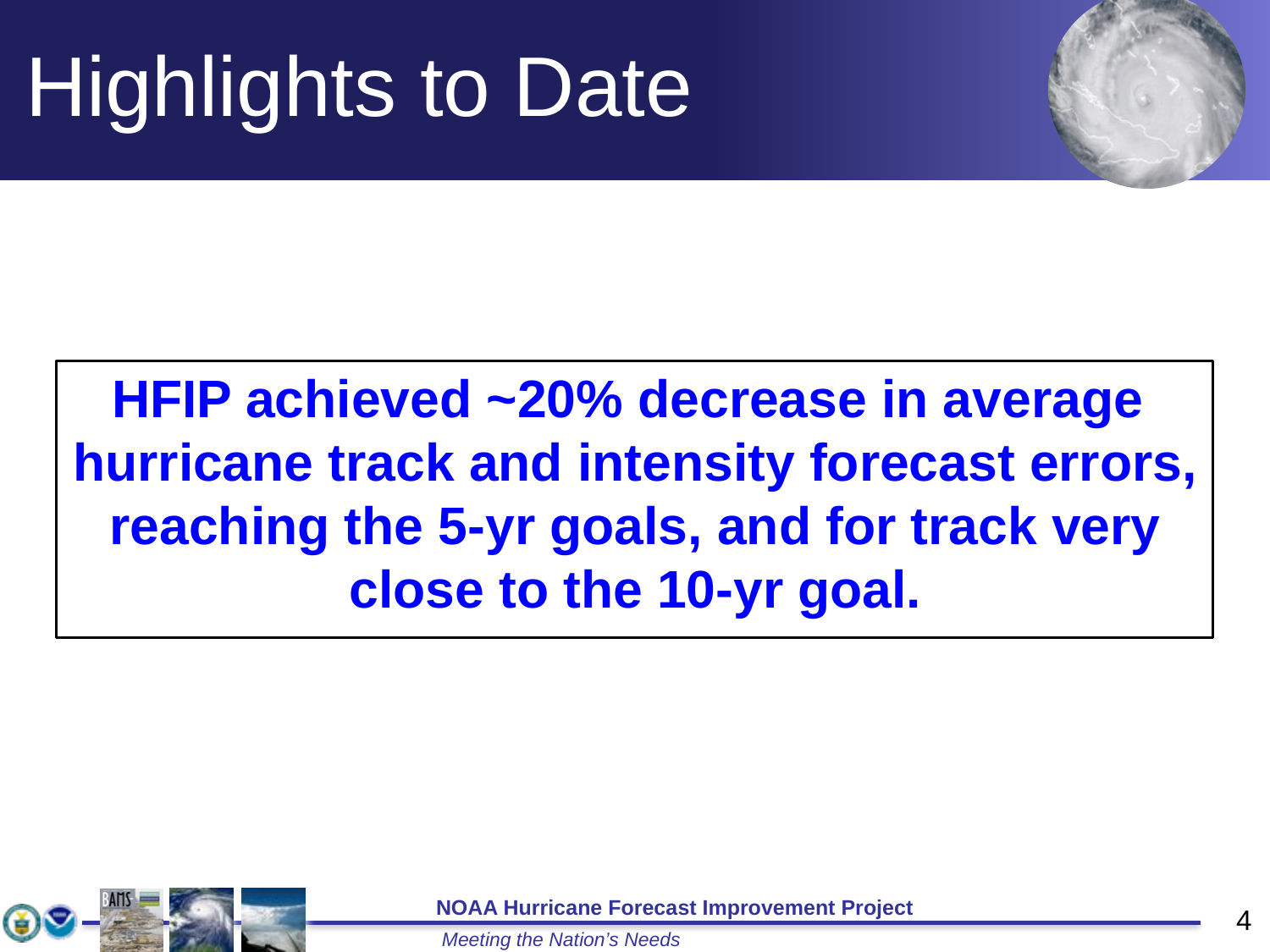

Highlights to Date
HFIP achieved ~20% decrease in average  hurricane track and intensity forecast errors,  reaching the 5-yr goals, and for track very  close to the 10-yr goal.